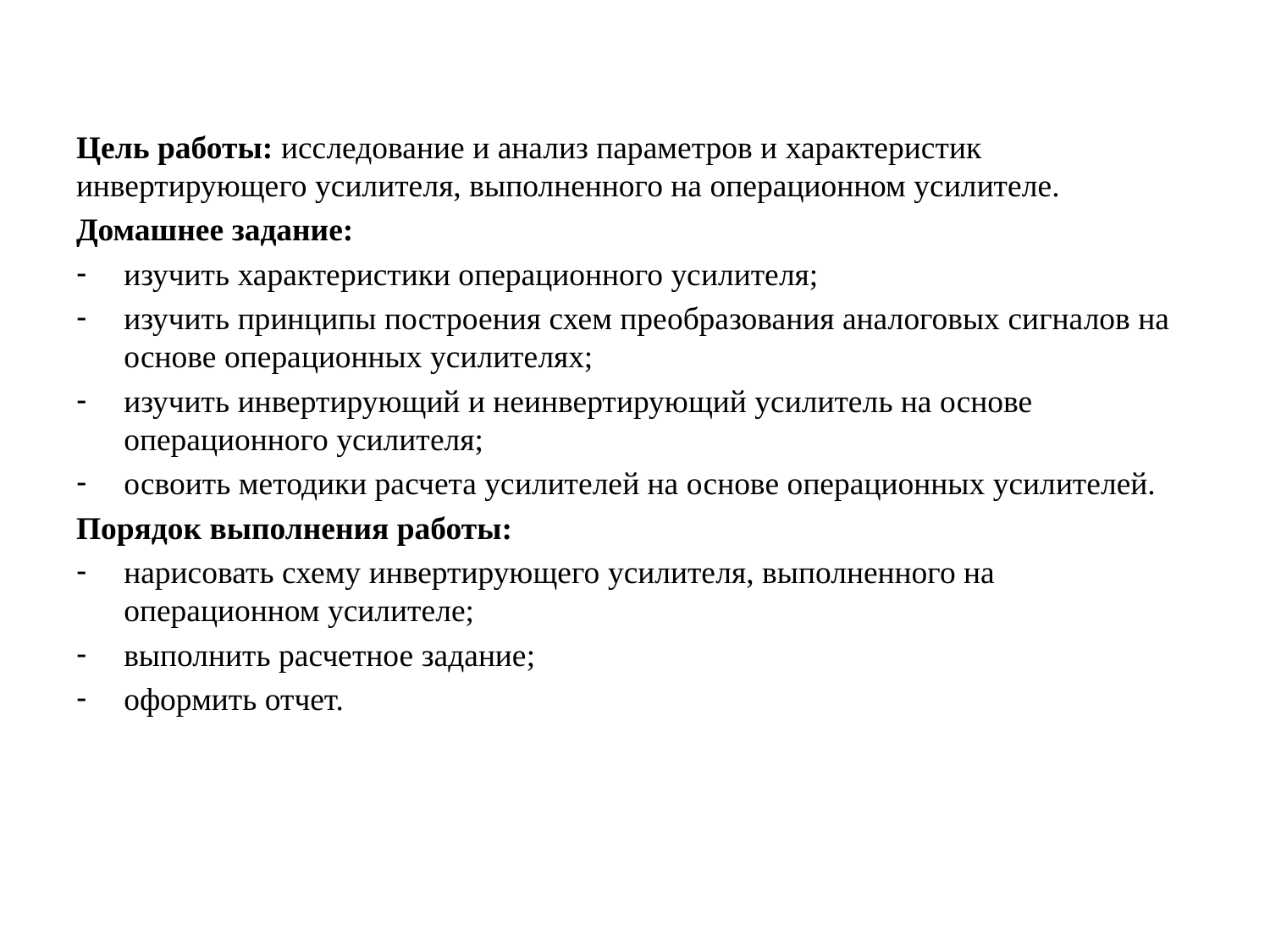

Цель работы: исследование и анализ параметров и характеристик инвертирующего усилителя, выполненного на операционном усилителе.
Домашнее задание:
изучить характеристики операционного усилителя;
изучить принципы построения схем преобразования аналоговых сигналов на основе операционных усилителях;
изучить инвертирующий и неинвертирующий усилитель на основе операционного усилителя;
освоить методики расчета усилителей на основе операционных усилителей.
Порядок выполнения работы:
нарисовать схему инвертирующего усилителя, выполненного на операционном усилителе;
выполнить расчетное задание;
оформить отчет.